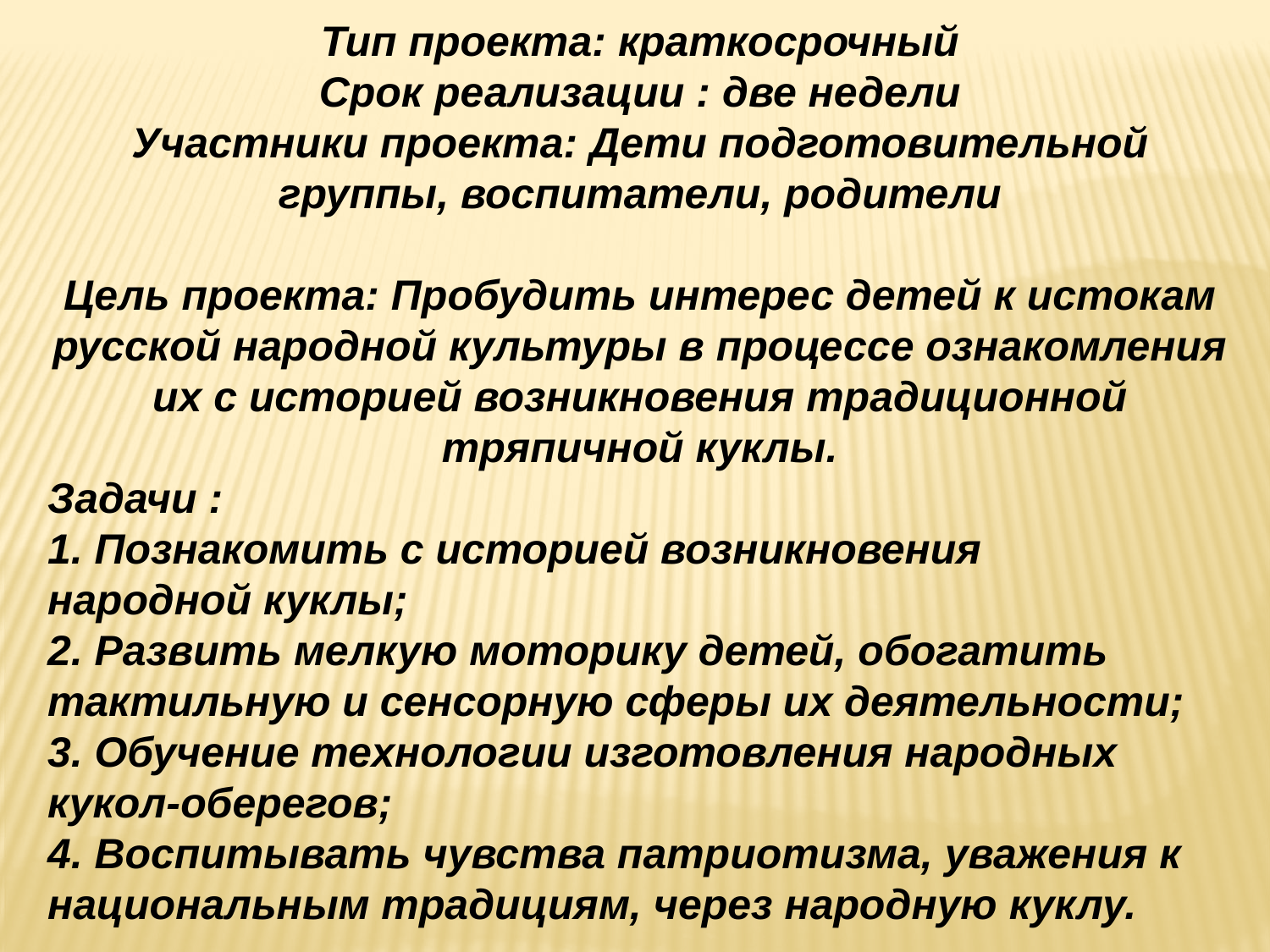

Тип проекта: краткосрочный
Срок реализации : две недели
Участники проекта: Дети подготовительной группы, воспитатели, родители

Цель проекта: Пробудить интерес детей к истокам русской народной культуры в процессе ознакомления их с историей возникновения традиционной тряпичной куклы.
Задачи :
1. Познакомить с историей возникновения народной куклы;
2. Развить мелкую моторику детей, обогатить тактильную и сенсорную сферы их деятельности;
3. Обучение технологии изготовления народных кукол-оберегов;
4. Воспитывать чувства патриотизма, уважения к национальным традициям, через народную куклу.